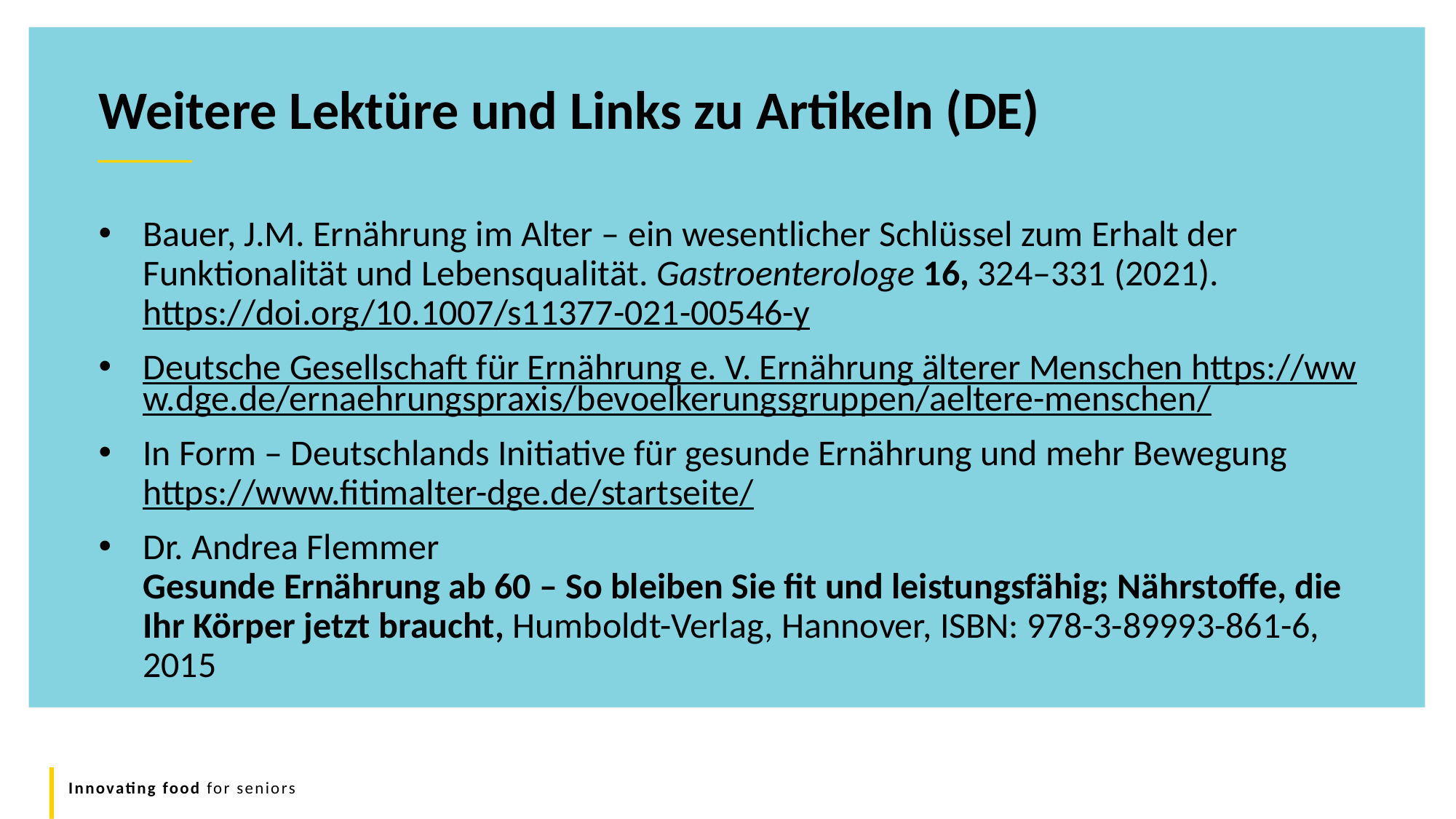

Weitere Lektüre und Links zu Artikeln (DE)
Bauer, J.M. Ernährung im Alter – ein wesentlicher Schlüssel zum Erhalt der Funktionalität und Lebensqualität. Gastroenterologe 16, 324–331 (2021). https://doi.org/10.1007/s11377-021-00546-y
Deutsche Gesellschaft für Ernährung e. V. Ernährung älterer Menschen https://www.dge.de/ernaehrungspraxis/bevoelkerungsgruppen/aeltere-menschen/
In Form – Deutschlands Initiative für gesunde Ernährung und mehr Bewegung https://www.fitimalter-dge.de/startseite/
Dr. Andrea Flemmer
Gesunde Ernährung ab 60 – So bleiben Sie fit und leistungsfähig; Nährstoffe, die Ihr Körper jetzt braucht, Humboldt-Verlag, Hannover, ISBN: 978-3-89993-861-6, 2015